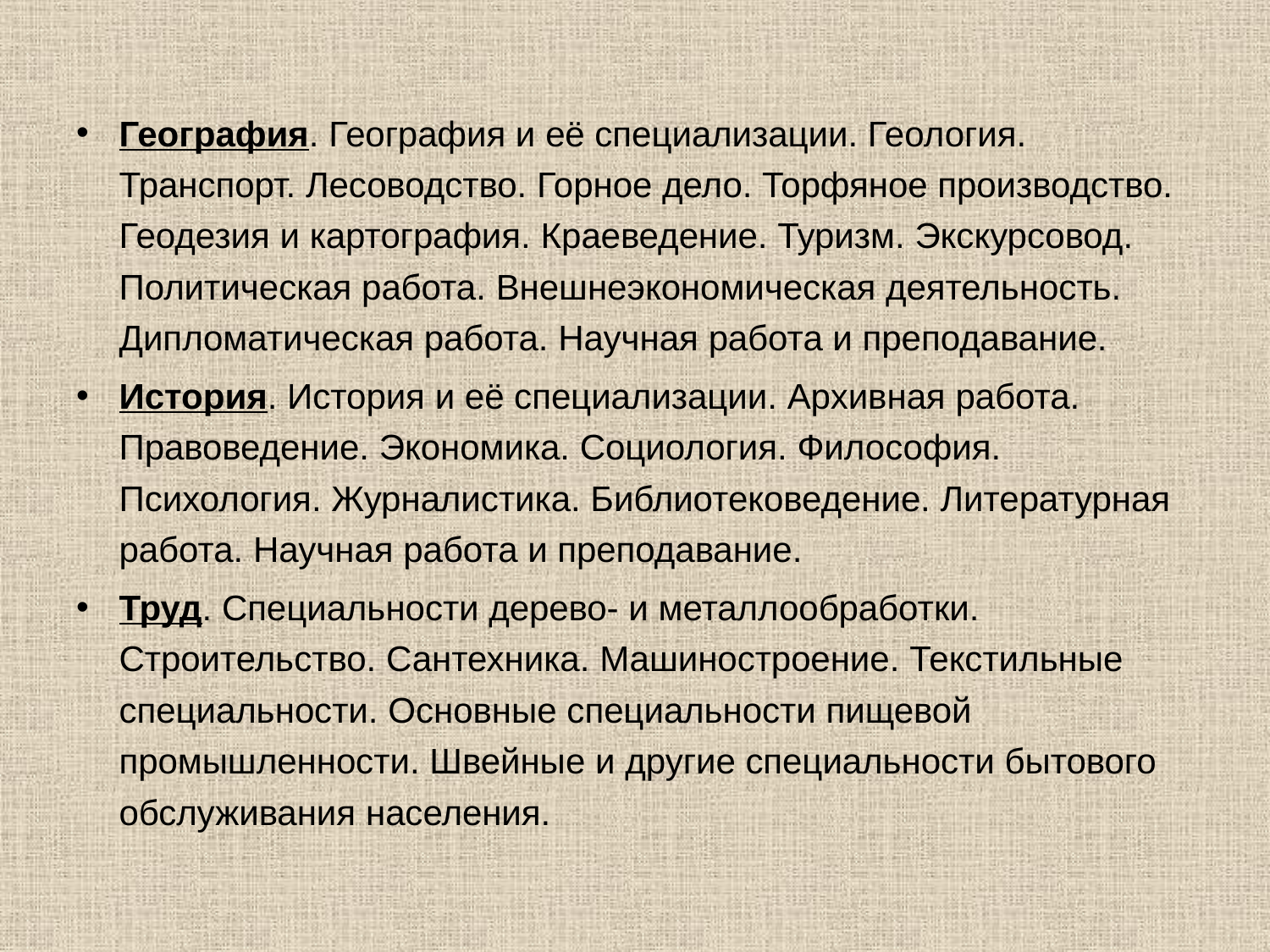

География. География и её специализации. Геология. Транспорт. Лесоводство. Горное дело. Торфяное производство. Геодезия и картография. Краеведение. Туризм. Экскурсовод. Политическая работа. Внешнеэкономическая деятельность. Дипломатическая работа. Научная работа и преподавание.
История. История и её специализации. Архивная работа. Правоведение. Экономика. Социология. Философия. Психология. Журналистика. Библиотековедение. Литературная работа. Научная работа и преподавание.
Труд. Специальности дерево- и металлообработки. Строительство. Сантехника. Машиностроение. Текстильные специальности. Основные специальности пищевой промышленности. Швейные и другие специальности бытового обслуживания населения.